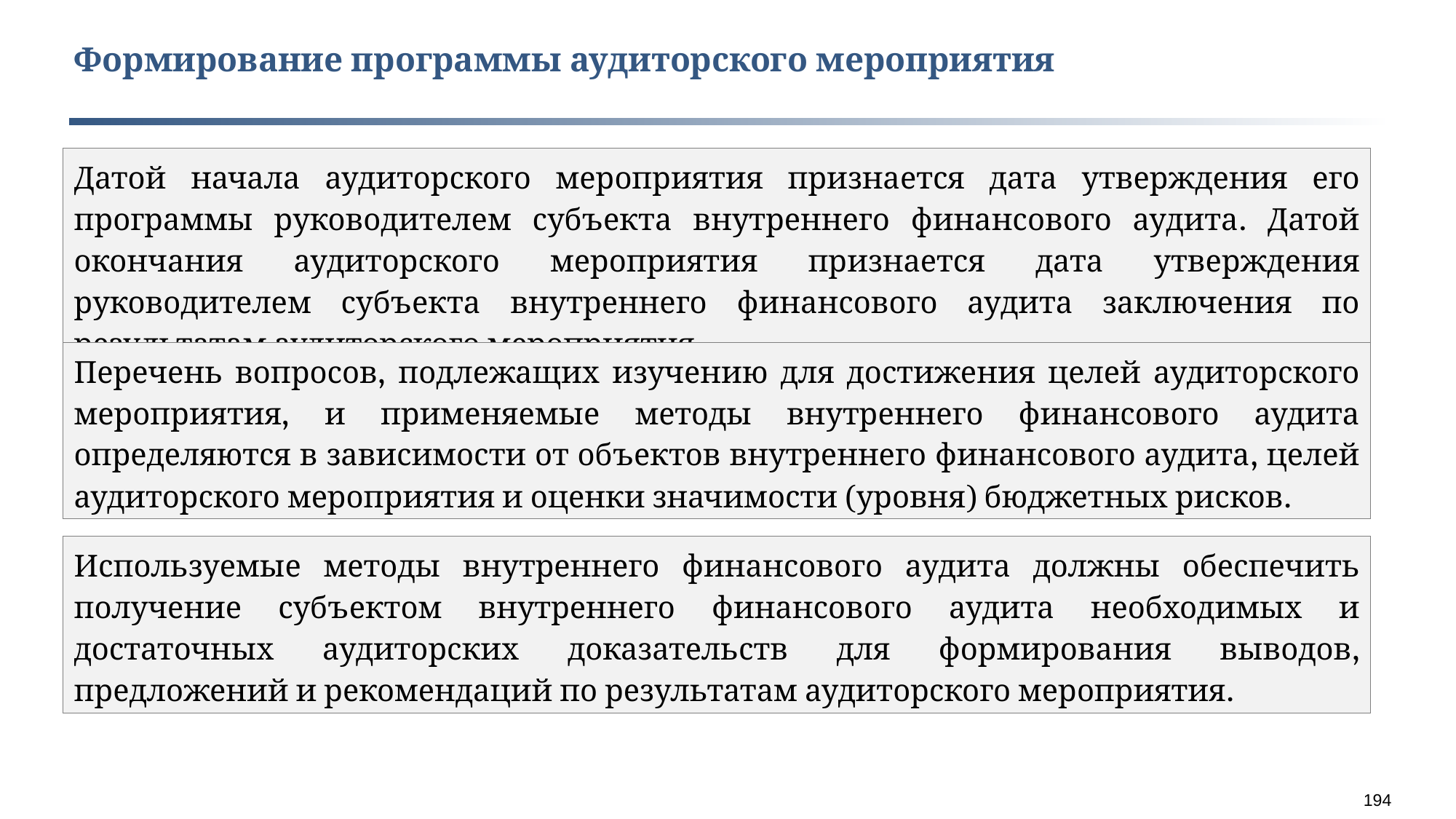

Формирование программы аудиторского мероприятия
Датой начала аудиторского мероприятия признается дата утверждения его программы руководителем субъекта внутреннего финансового аудита. Датой окончания аудиторского мероприятия признается дата утверждения руководителем субъекта внутреннего финансового аудита заключения по результатам аудиторского мероприятия.
Перечень вопросов, подлежащих изучению для достижения целей аудиторского мероприятия, и применяемые методы внутреннего финансового аудита определяются в зависимости от объектов внутреннего финансового аудита, целей аудиторского мероприятия и оценки значимости (уровня) бюджетных рисков.
Используемые методы внутреннего финансового аудита должны обеспечить получение субъектом внутреннего финансового аудита необходимых и достаточных аудиторских доказательств для формирования выводов, предложений и рекомендаций по результатам аудиторского мероприятия.